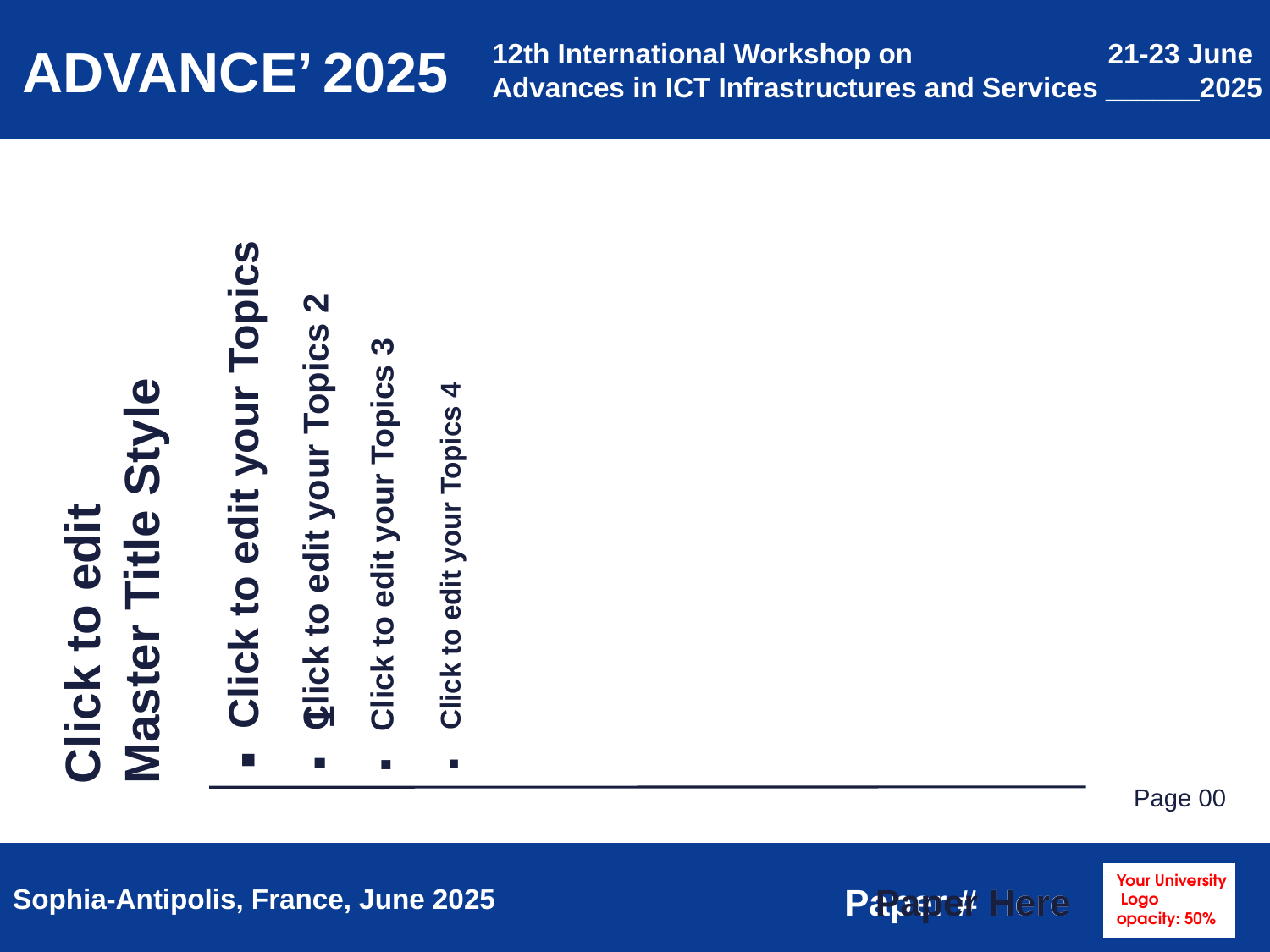

Click to edit your Topics 1
Click to edit your Topics 2
Click to edit your Topics 3
Click to edit your Topics 4
Click to edit Master Title Style
Page 00
Ima
Your University
 Logo
opacity: 50%
Paper Here